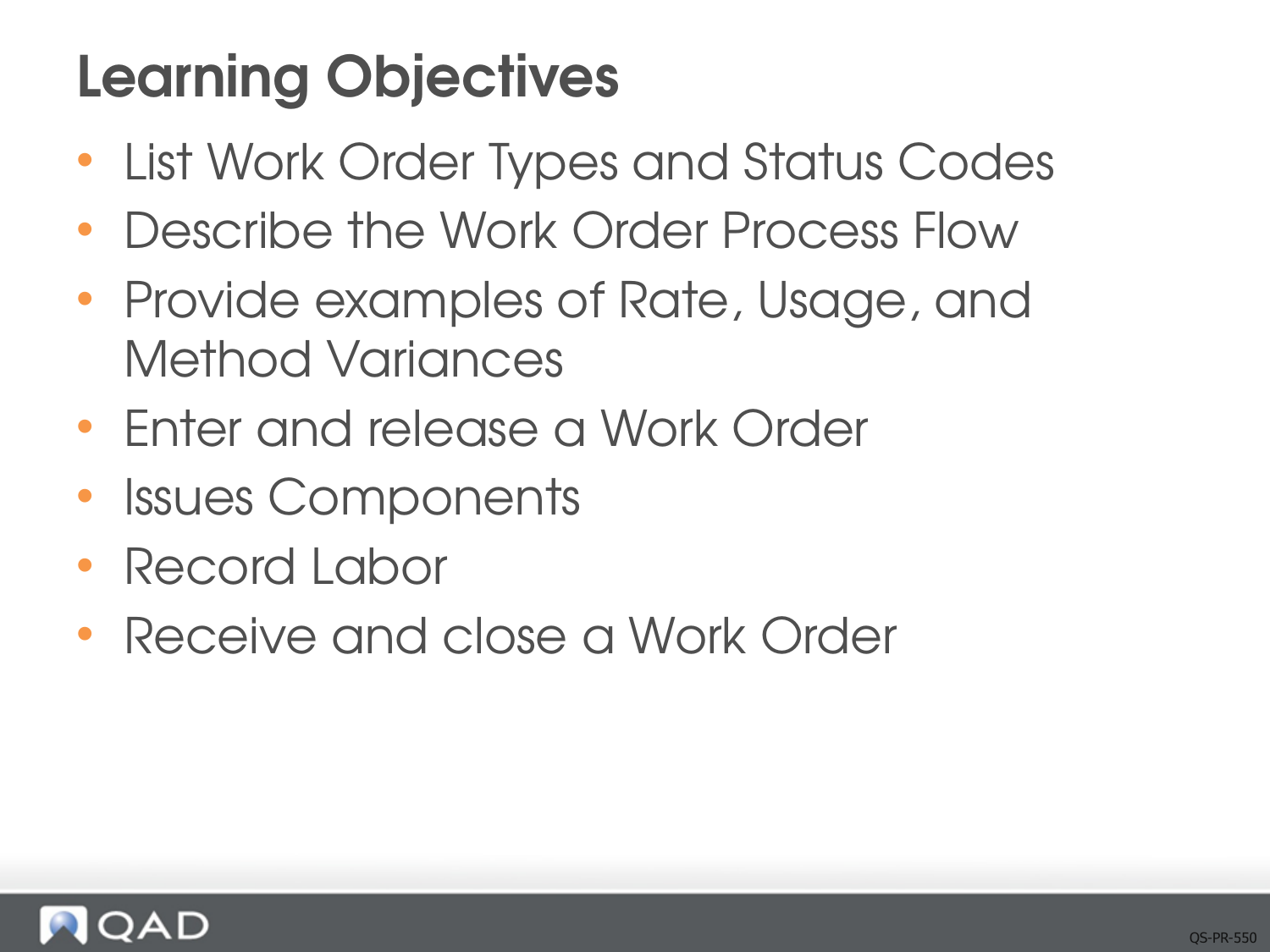

# Learning Objectives
List Work Order Types and Status Codes
Describe the Work Order Process Flow
Provide examples of Rate, Usage, and Method Variances
Enter and release a Work Order
Issues Components
Record Labor
Receive and close a Work Order

QS-PR-550